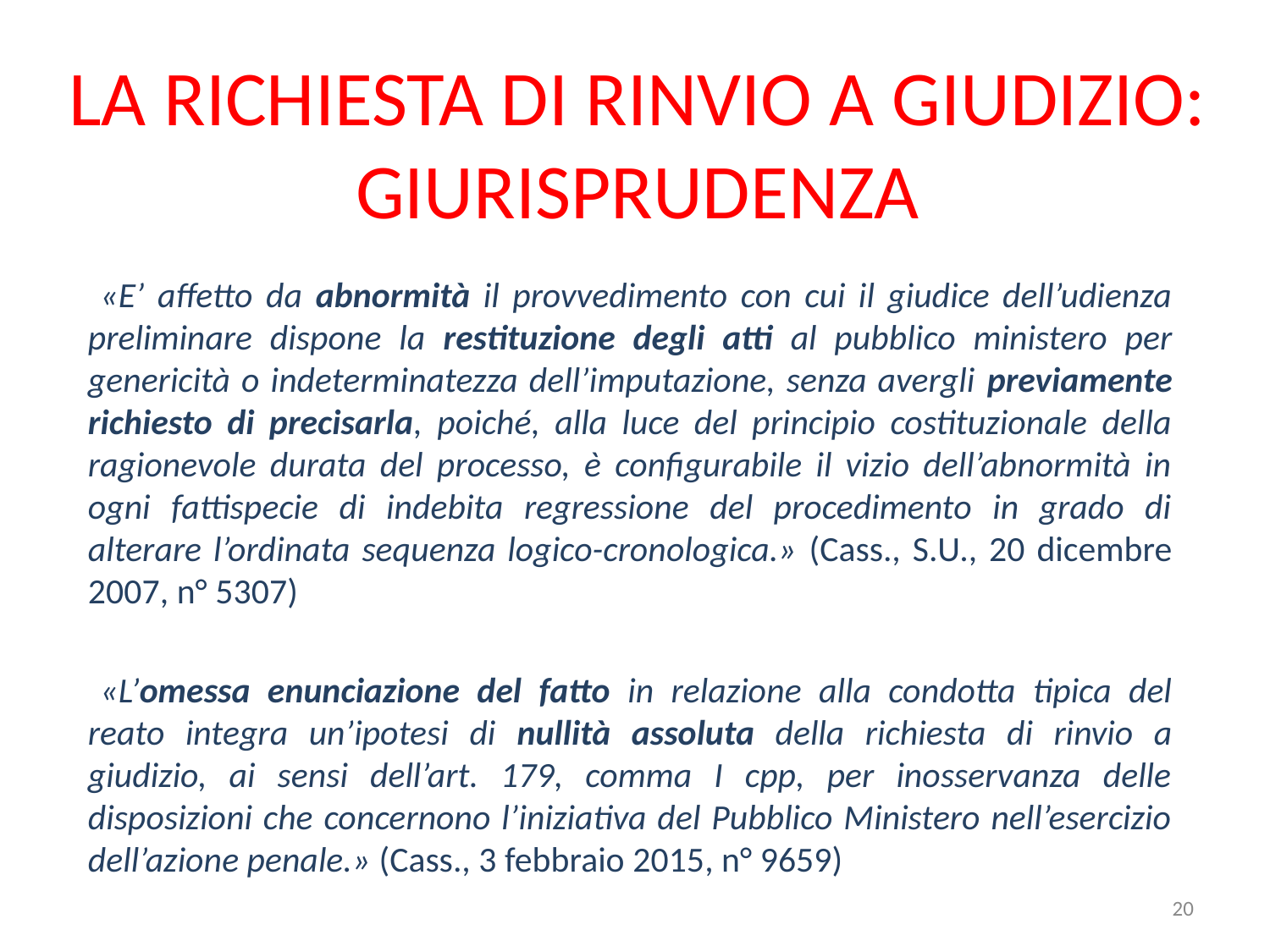

# LA RICHIESTA DI RINVIO A GIUDIZIO: GIURISPRUDENZA
«E’ affetto da abnormità il provvedimento con cui il giudice dell’udienza preliminare dispone la restituzione degli atti al pubblico ministero per genericità o indeterminatezza dell’imputazione, senza avergli previamente richiesto di precisarla, poiché, alla luce del principio costituzionale della ragionevole durata del processo, è configurabile il vizio dell’abnormità in ogni fattispecie di indebita regressione del procedimento in grado di alterare l’ordinata sequenza logico-cronologica.» (Cass., S.U., 20 dicembre 2007, n° 5307)

«L’omessa enunciazione del fatto in relazione alla condotta tipica del reato integra un’ipotesi di nullità assoluta della richiesta di rinvio a giudizio, ai sensi dell’art. 179, comma I cpp, per inosservanza delle disposizioni che concernono l’iniziativa del Pubblico Ministero nell’esercizio dell’azione penale.» (Cass., 3 febbraio 2015, n° 9659)

20